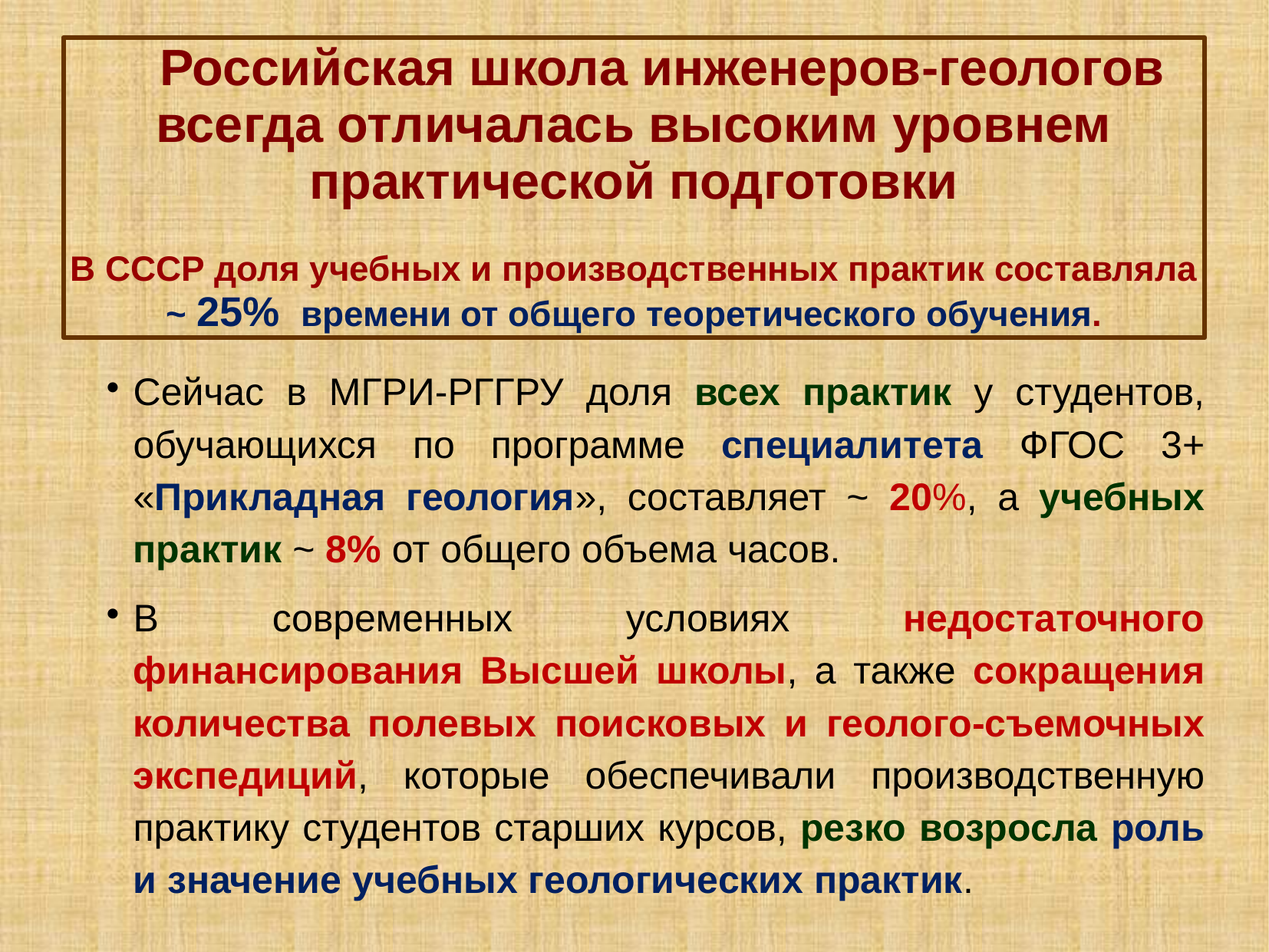

# Российская школа инженеров-геологов всегда отличалась высоким уровнем практической подготовки В СССР доля учебных и производственных практик составляла ~ 25%  времени от общего теоретического обучения.
Сейчас в МГРИ-РГГРУ доля всех практик у студентов, обучающихся по программе специалитета ФГОС 3+ «Прикладная геология», составляет ~ 20%, а учебных практик ~ 8% от общего объема часов.
В современных условиях недостаточного финансирования Высшей школы, а также сокращения количества полевых поисковых и геолого-съемочных экспедиций, которые обеспечивали производственную практику студентов старших курсов, резко возросла роль и значение учебных геологических практик.